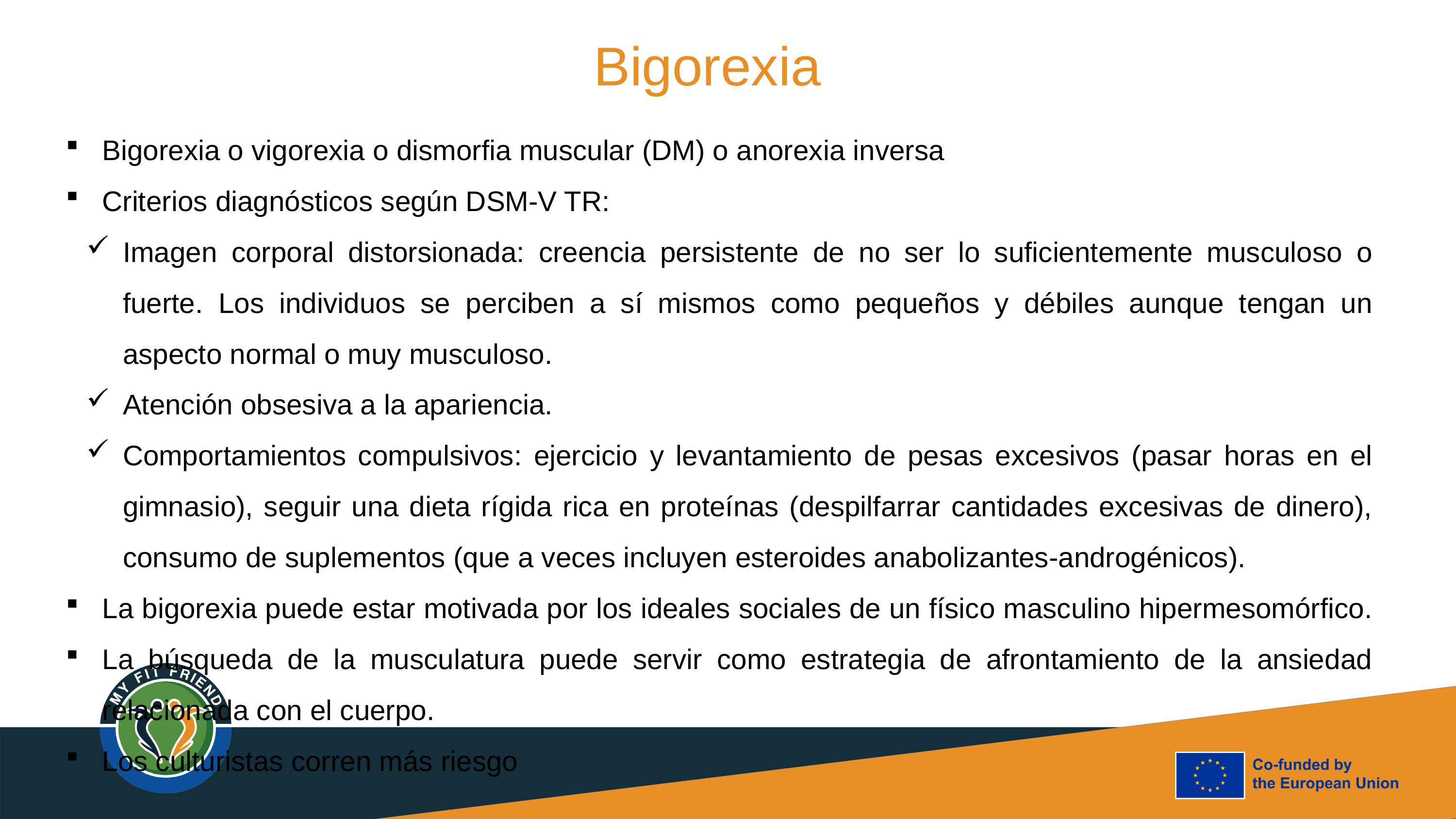

Bigorexia
Bigorexia o vigorexia o dismorfia muscular (DM) o anorexia inversa
Criterios diagnósticos según DSM-V TR:
Imagen corporal distorsionada: creencia persistente de no ser lo suficientemente musculoso o fuerte. Los individuos se perciben a sí mismos como pequeños y débiles aunque tengan un aspecto normal o muy musculoso.
Atención obsesiva a la apariencia.
Comportamientos compulsivos: ejercicio y levantamiento de pesas excesivos (pasar horas en el gimnasio), seguir una dieta rígida rica en proteínas (despilfarrar cantidades excesivas de dinero), consumo de suplementos (que a veces incluyen esteroides anabolizantes-androgénicos).
La bigorexia puede estar motivada por los ideales sociales de un físico masculino hipermesomórfico.
La búsqueda de la musculatura puede servir como estrategia de afrontamiento de la ansiedad relacionada con el cuerpo.
Los culturistas corren más riesgo